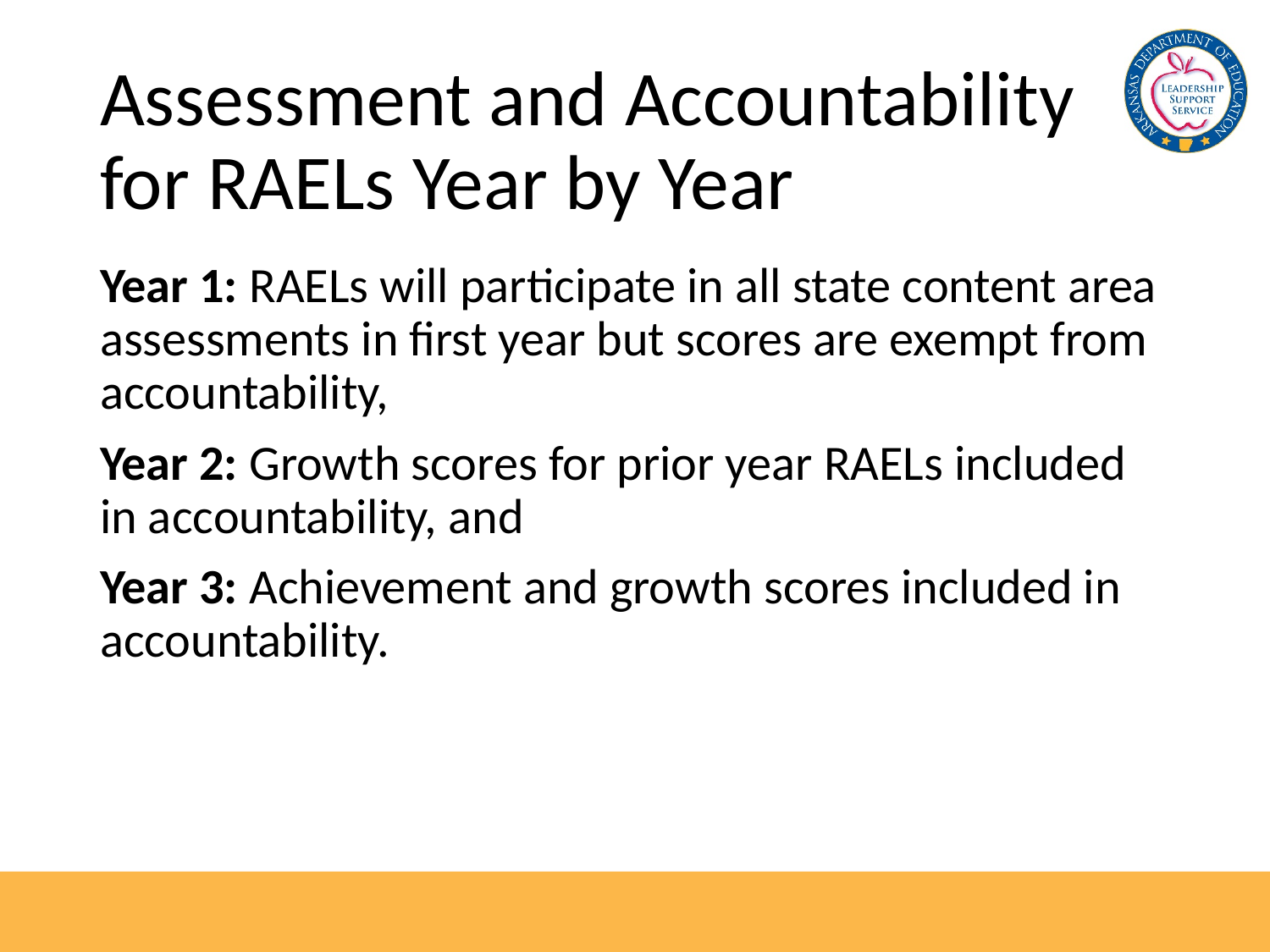

# Assessment and Accountability for RAELs Year by Year
Year 1: RAELs will participate in all state content area assessments in first year but scores are exempt from accountability,
Year 2: Growth scores for prior year RAELs included in accountability, and
Year 3: Achievement and growth scores included in accountability.